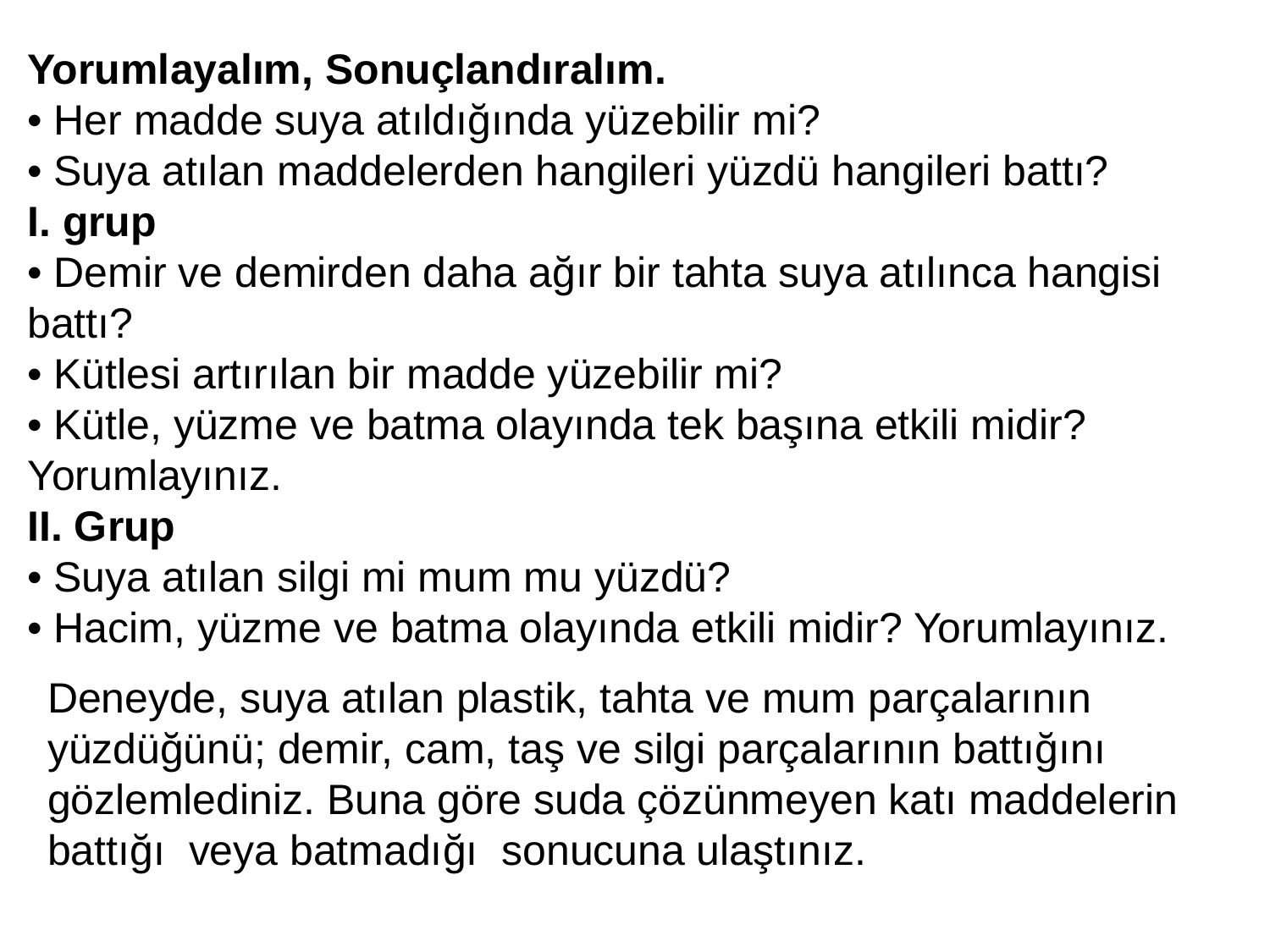

Yorumlayalım, Sonuçlandıralım.
• Her madde suya atıldığında yüzebilir mi?
• Suya atılan maddelerden hangileri yüzdü hangileri battı?
I. grup
• Demir ve demirden daha ağır bir tahta suya atılınca hangisi battı?
• Kütlesi artırılan bir madde yüzebilir mi?
• Kütle, yüzme ve batma olayında tek başına etkili midir? Yorumlayınız.
II. Grup
• Suya atılan silgi mi mum mu yüzdü?
• Hacim, yüzme ve batma olayında etkili midir? Yorumlayınız.
Deneyde, suya atılan plastik, tahta ve mum parçalarının yüzdüğünü; demir, cam, taş ve silgi parçalarının battığını gözlemlediniz. Buna göre suda çözünmeyen katı maddelerin battığı  veya batmadığı  sonucuna ulaştınız.